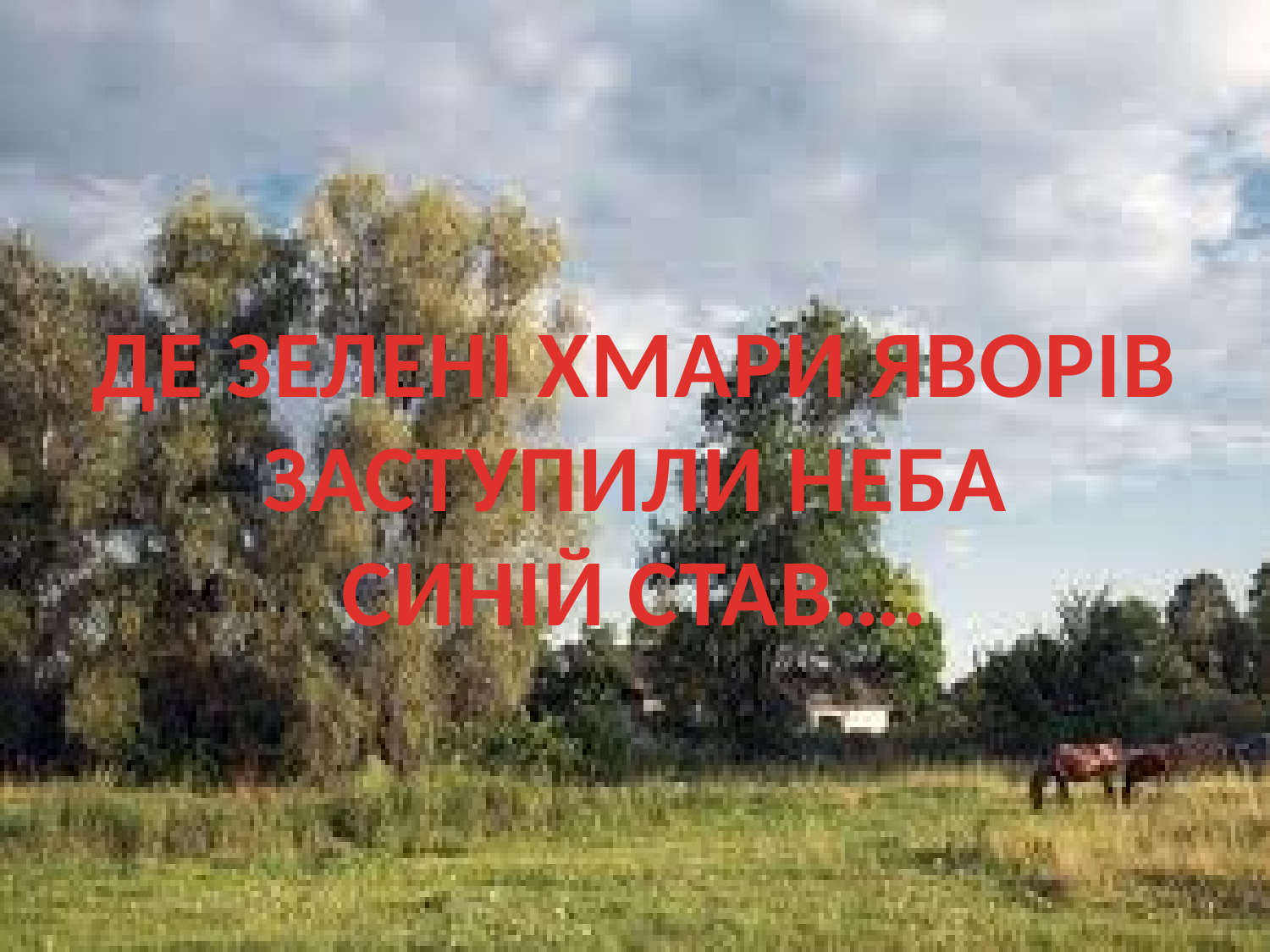

ДЕ ЗЕЛЕНІ ХМАРИ ЯВОРІВ
ЗАСТУПИЛИ НЕБА
СИНІЙ СТАВ….